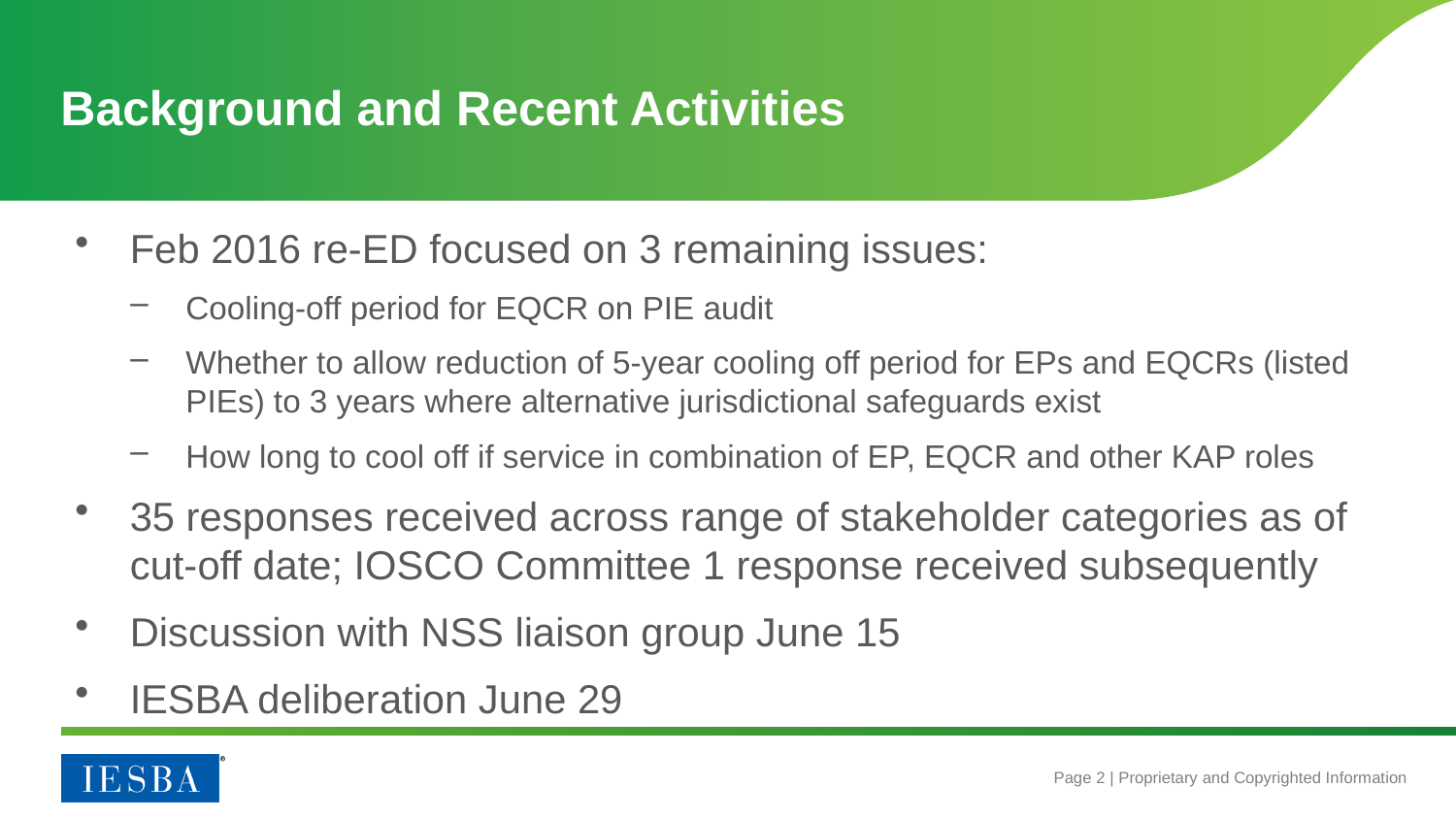

# Background and Recent Activities
Feb 2016 re-ED focused on 3 remaining issues:
Cooling-off period for EQCR on PIE audit
Whether to allow reduction of 5-year cooling off period for EPs and EQCRs (listed PIEs) to 3 years where alternative jurisdictional safeguards exist
How long to cool off if service in combination of EP, EQCR and other KAP roles
35 responses received across range of stakeholder categories as of cut-off date; IOSCO Committee 1 response received subsequently
Discussion with NSS liaison group June 15
IESBA deliberation June 29